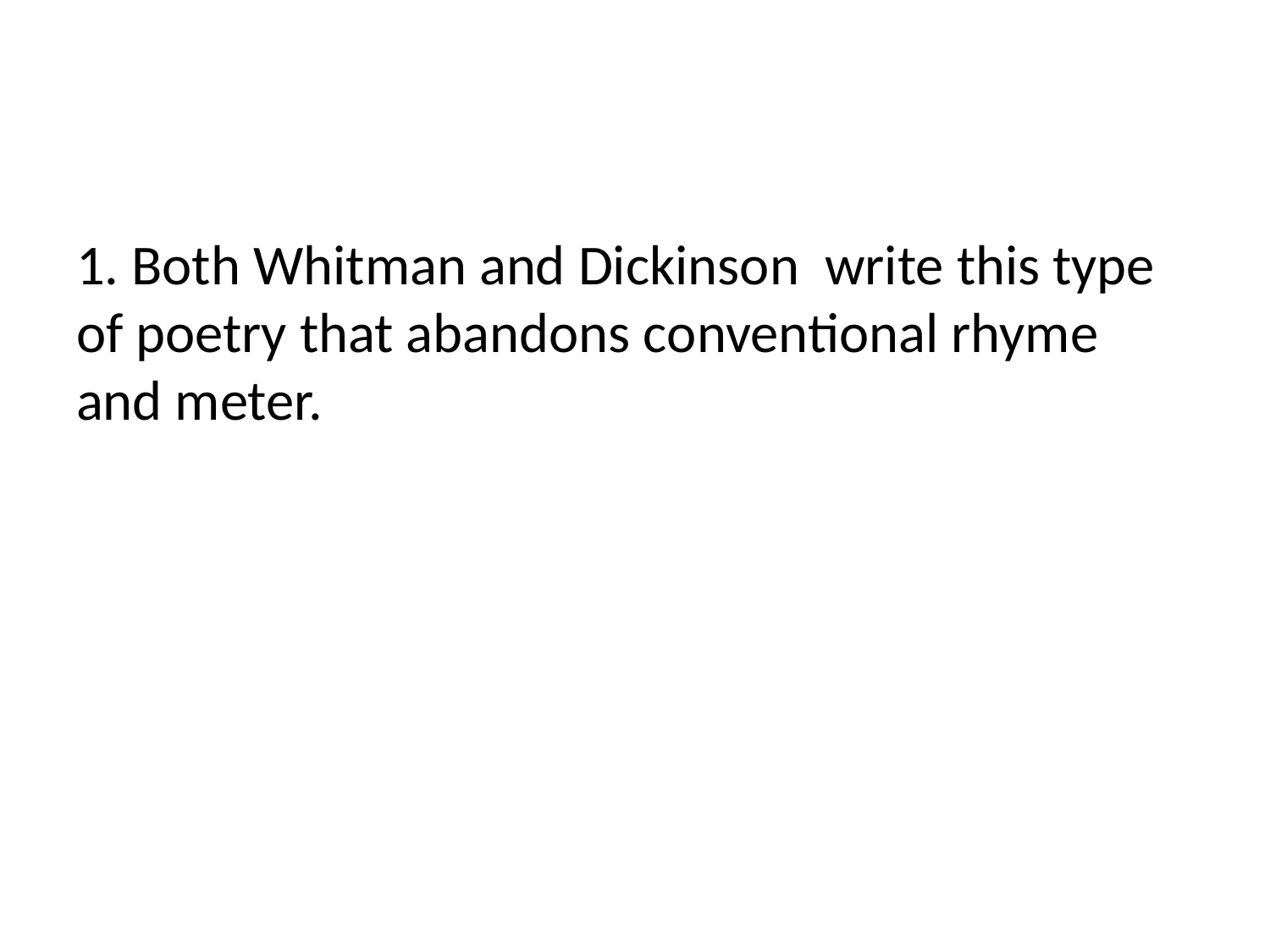

#
1. Both Whitman and Dickinson  write this type of poetry that abandons conventional rhyme and meter.